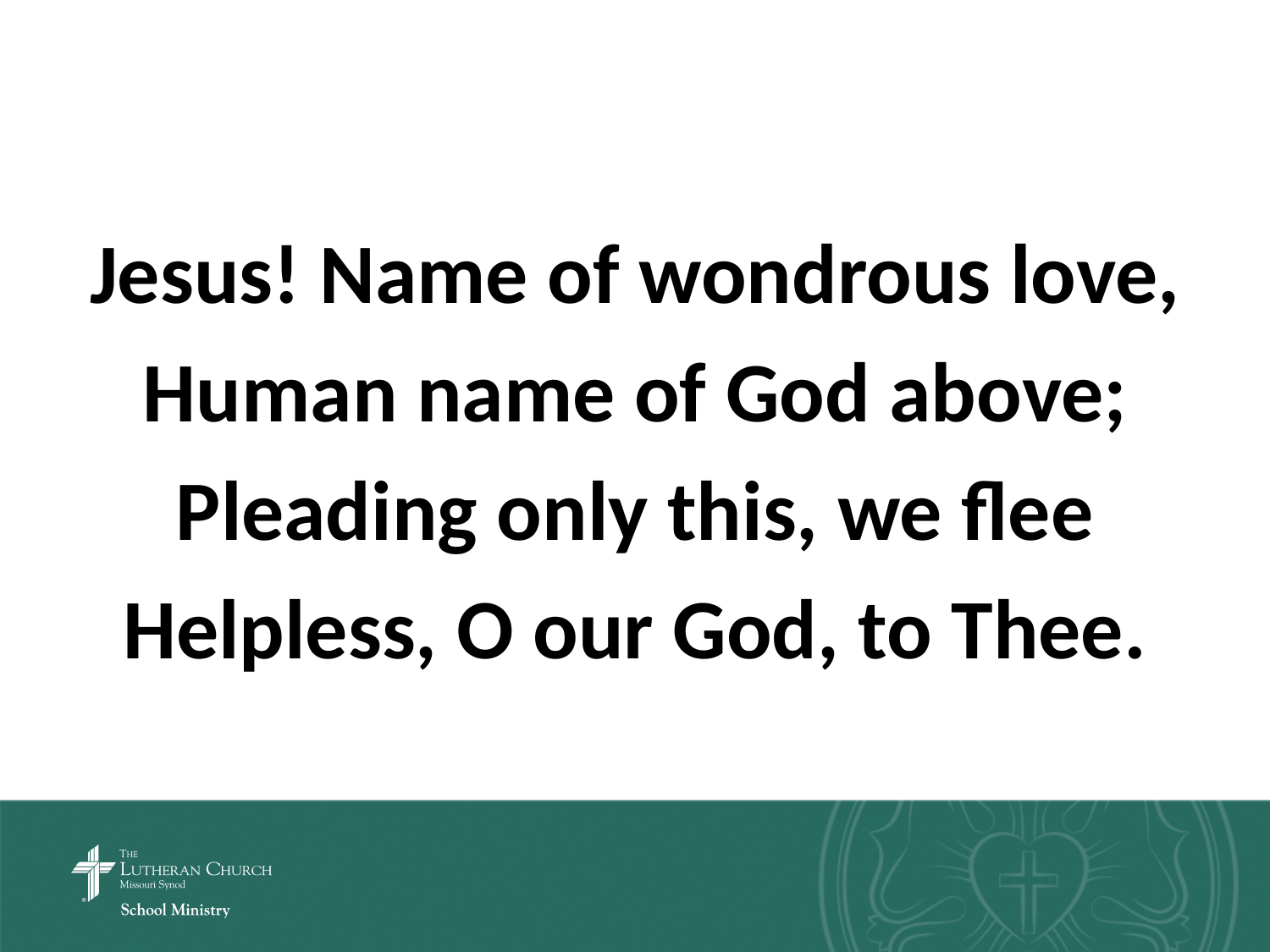

Jesus! Name of wondrous love,
Human name of God above;
Pleading only this, we flee
Helpless, O our God, to Thee.